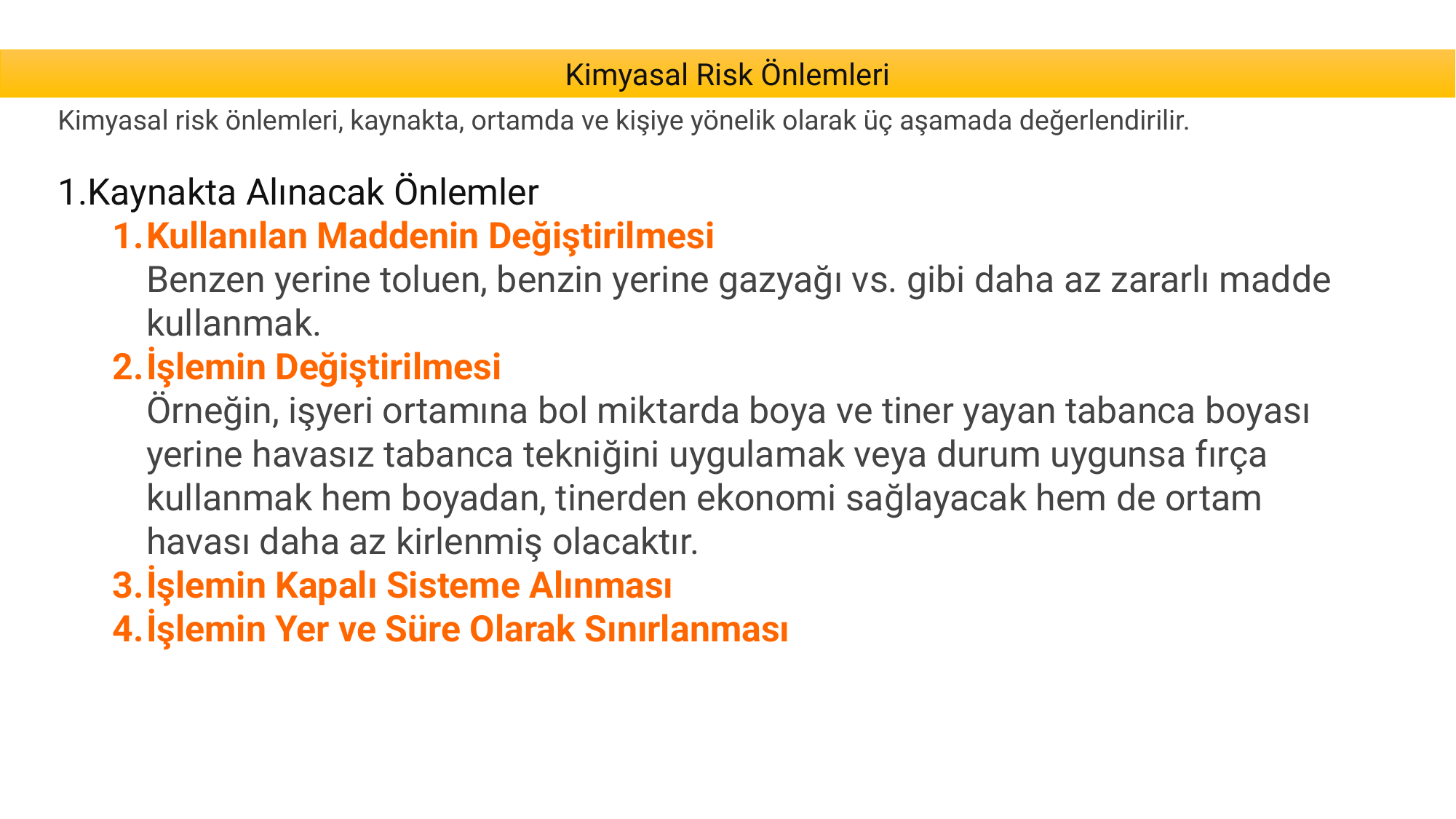

Kimyasal Risk Önlemleri
Kimyasal risk önlemleri, kaynakta, ortamda ve kişiye yönelik olarak üç aşamada değerlendirilir.

Kaynakta Alınacak Önlemler
Kullanılan Maddenin Değiştirilmesi
Benzen yerine toluen, benzin yerine gazyağı vs. gibi daha az zararlı madde kullanmak.
İşlemin Değiştirilmesi
Örneğin, işyeri ortamına bol miktarda boya ve tiner yayan tabanca boyası yerine havasız tabanca tekniğini uygulamak veya durum uygunsa fırça kullanmak hem boyadan, tinerden ekonomi sağlayacak hem de ortam havası daha az kirlenmiş olacaktır.
İşlemin Kapalı Sisteme Alınması
İşlemin Yer ve Süre Olarak Sınırlanması